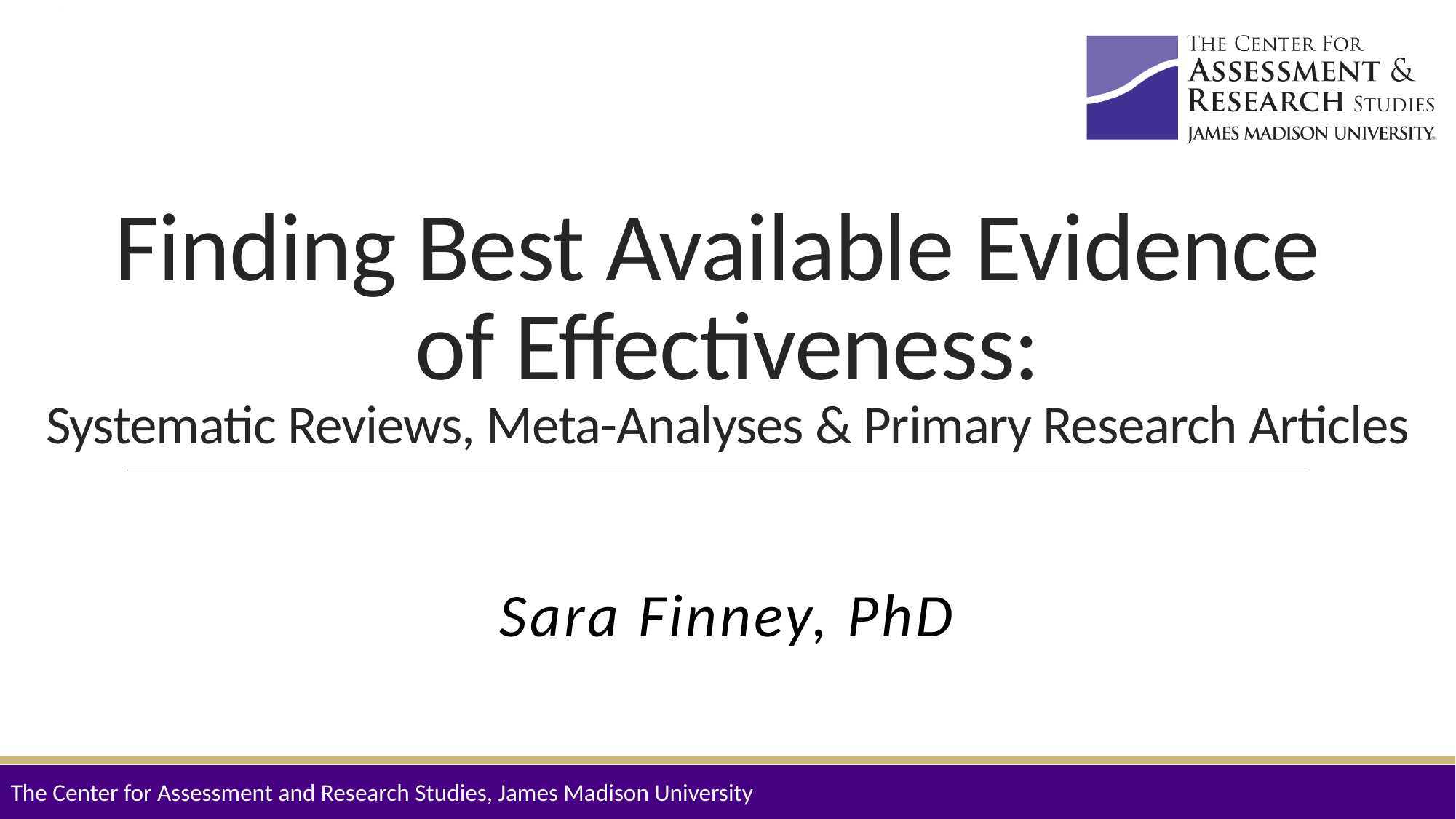

# Finding Best Available Evidence of Effectiveness: Systematic Reviews, Meta-Analyses & Primary Research Articles

Sara Finney, PhD
The Center for Assessment and Research Studies, James Madison University